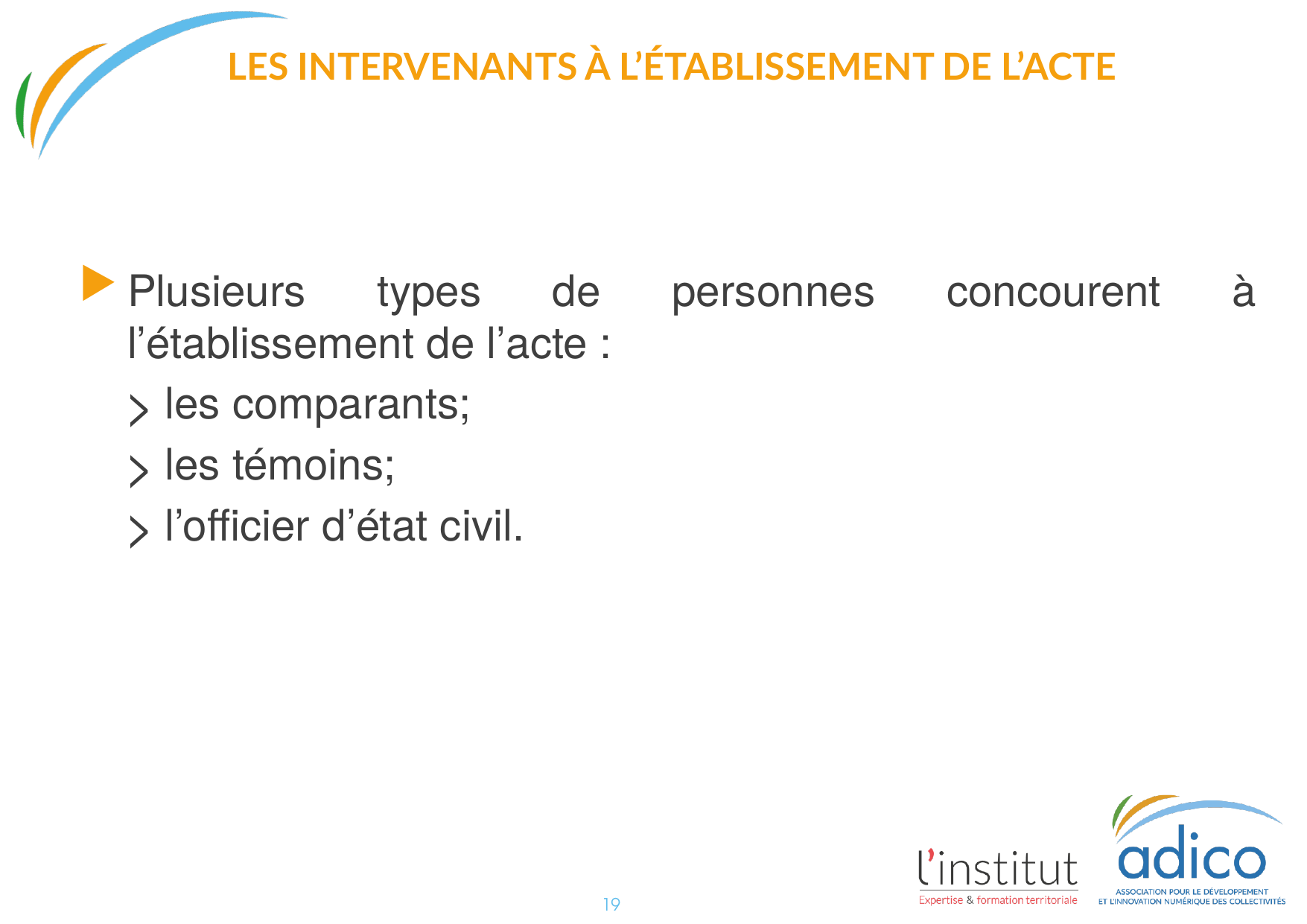

# LES intervenants à l’établissement de l’acte

Plusieurs types de personnes concourent à l’établissement de l’acte :
les comparants;
les témoins;
l’officier d’état civil.